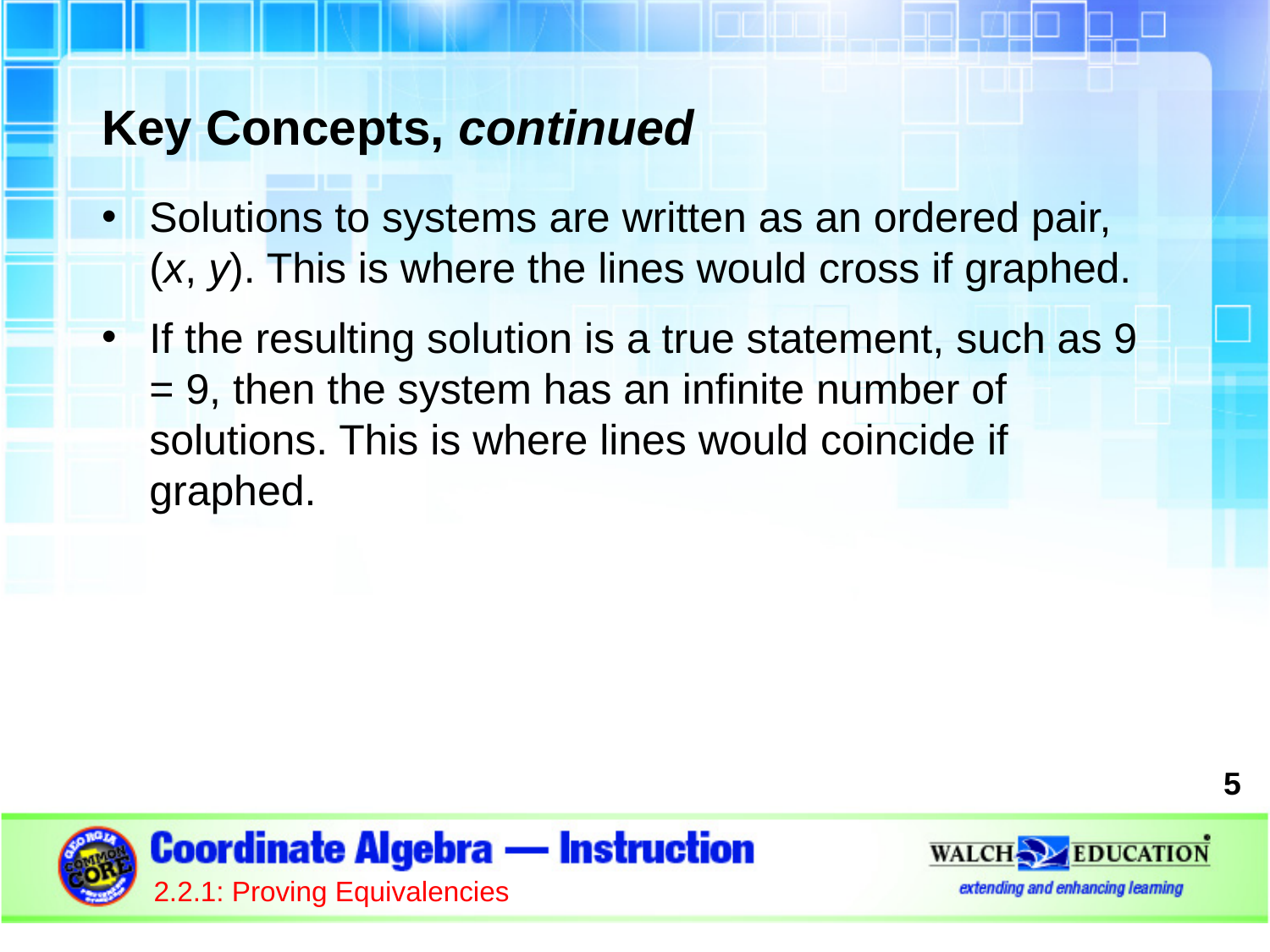

Key Concepts, continued

Solutions to systems are written as an ordered pair, (x, y). This is where the lines would cross if graphed.
If the resulting solution is a true statement, such as 9 = 9, then the system has an infinite number of solutions. This is where lines would coincide if graphed.
5
2.2.1: Proving Equivalencies